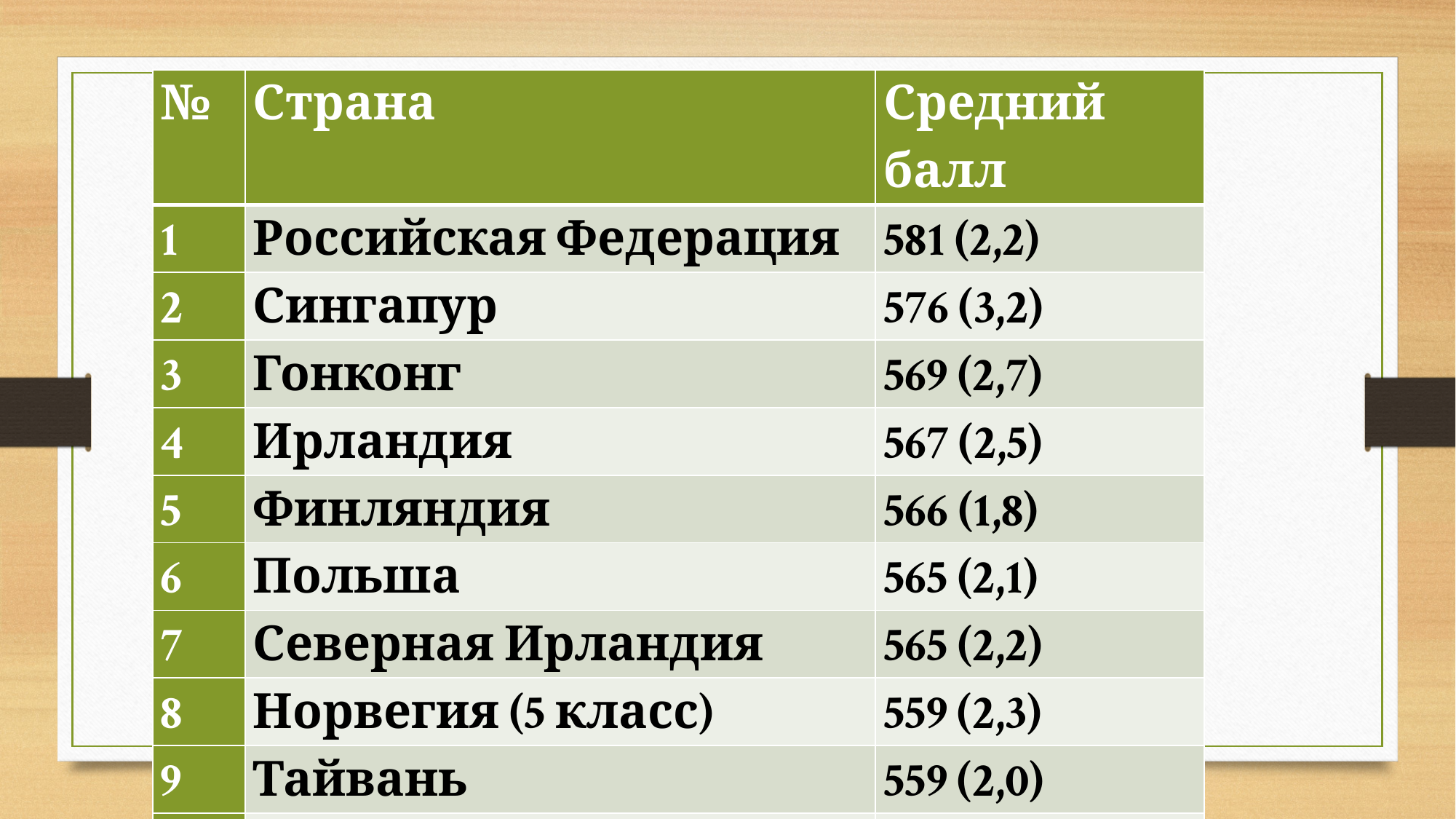

| № | Страна | Средний балл |
| --- | --- | --- |
| 1 | Российская Федерация | 581 (2,2) |
| 2 | Сингапур | 576 (3,2) |
| 3 | Гонконг | 569 (2,7) |
| 4 | Ирландия | 567 (2,5) |
| 5 | Финляндия | 566 (1,8) |
| 6 | Польша | 565 (2,1) |
| 7 | Северная Ирландия | 565 (2,2) |
| 8 | Норвегия (5 класс) | 559 (2,3) |
| 9 | Тайвань | 559 (2,0) |
| 10 | Англия | 559 (1,9) |